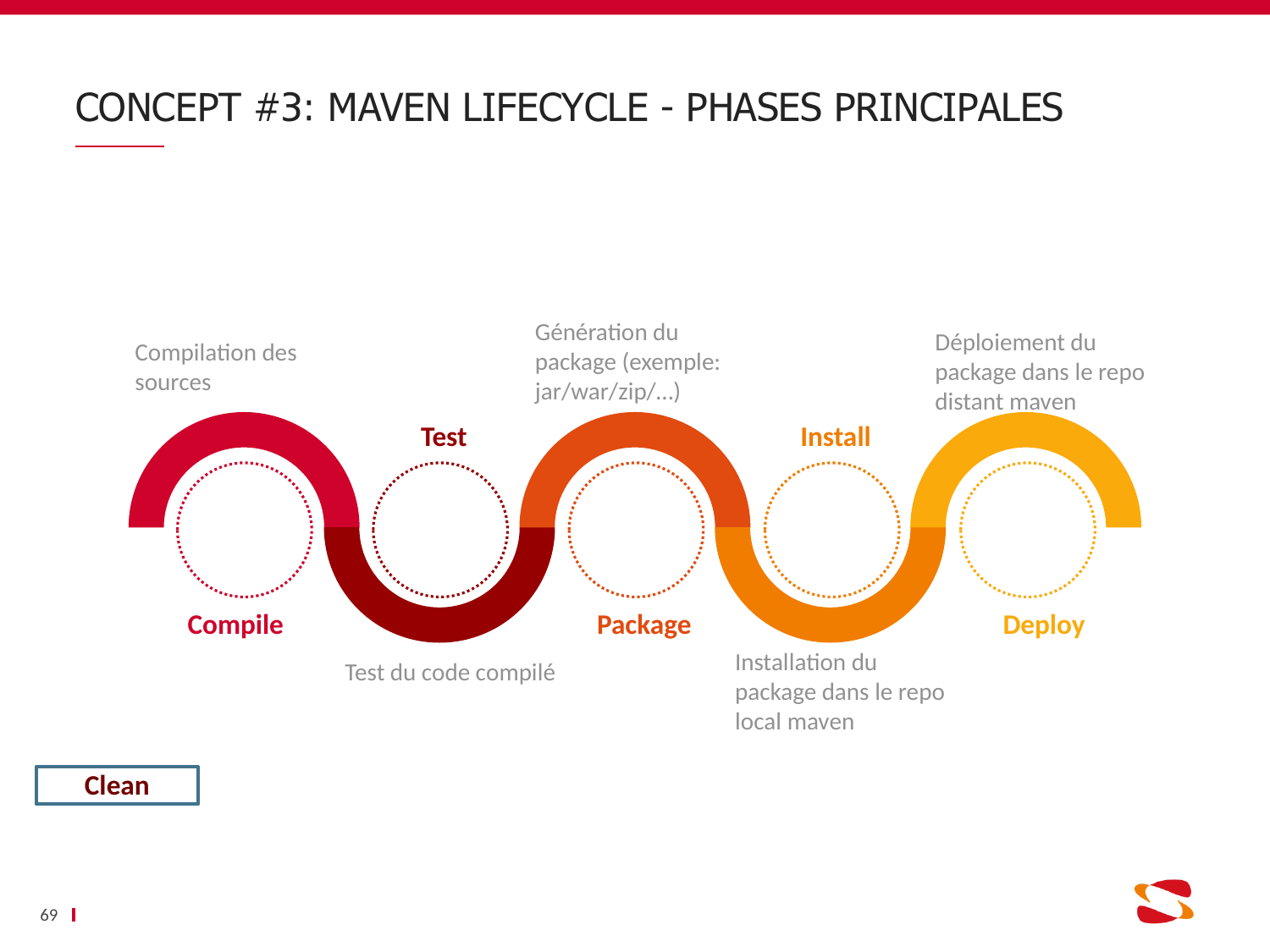

# Concept #3: Maven lifecycle - phases principales
Génération du package (exemple: jar/war/zip/…)
Déploiement du package dans le repo distant maven
Compilation des sources
Test
Install
Compile
Package
Deploy
Installation du package dans le repo local maven
Test du code compilé
Clean
69